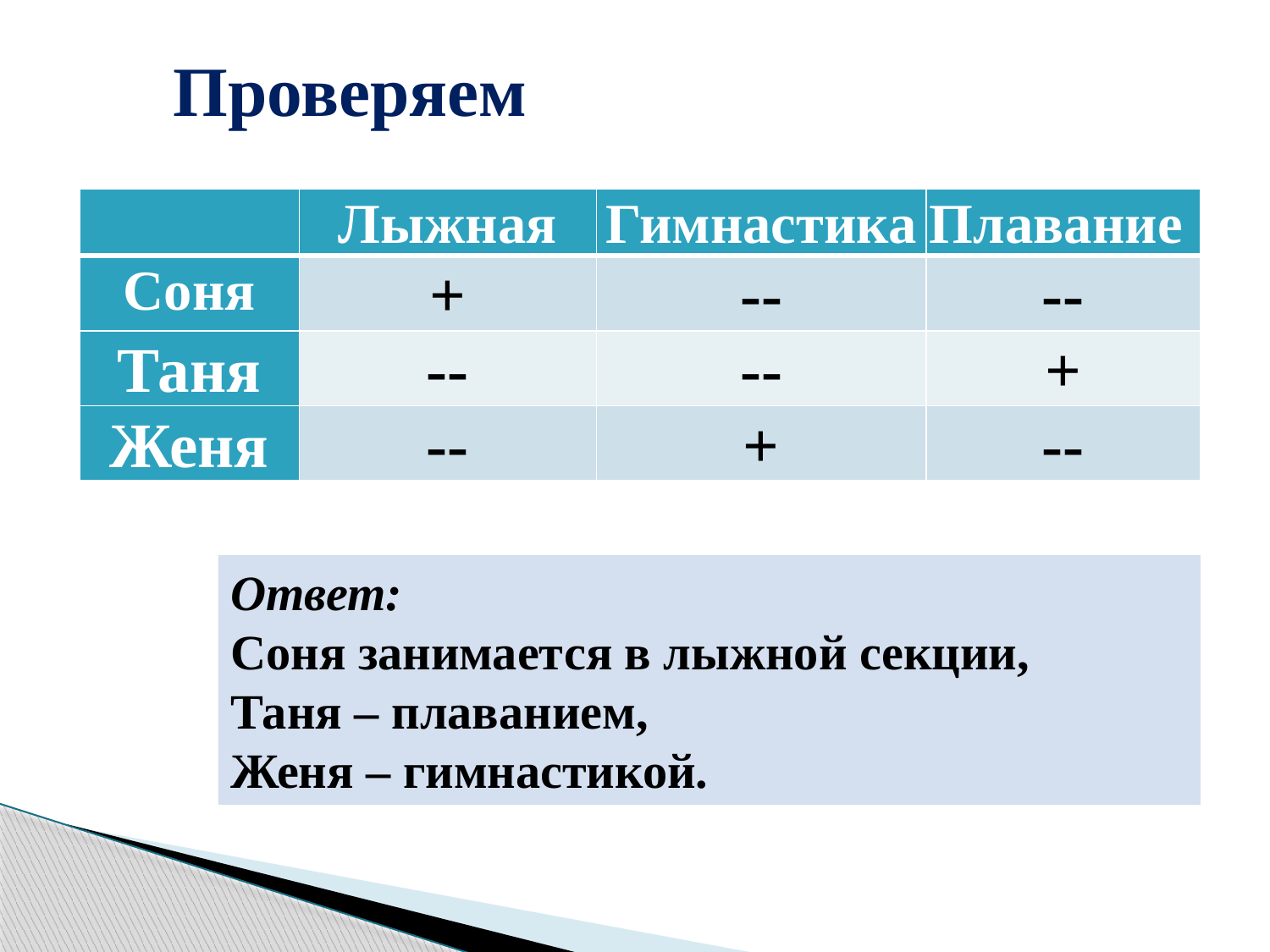

#
Проверяем
|  | Лыжная | Гимнастика | Плавание |
| --- | --- | --- | --- |
| Соня | + | -- | -- |
| Таня | -- | -- | + |
| Женя | -- | + | -- |
Ответ:
Соня занимается в лыжной секции,
Таня – плаванием,
Женя – гимнастикой.